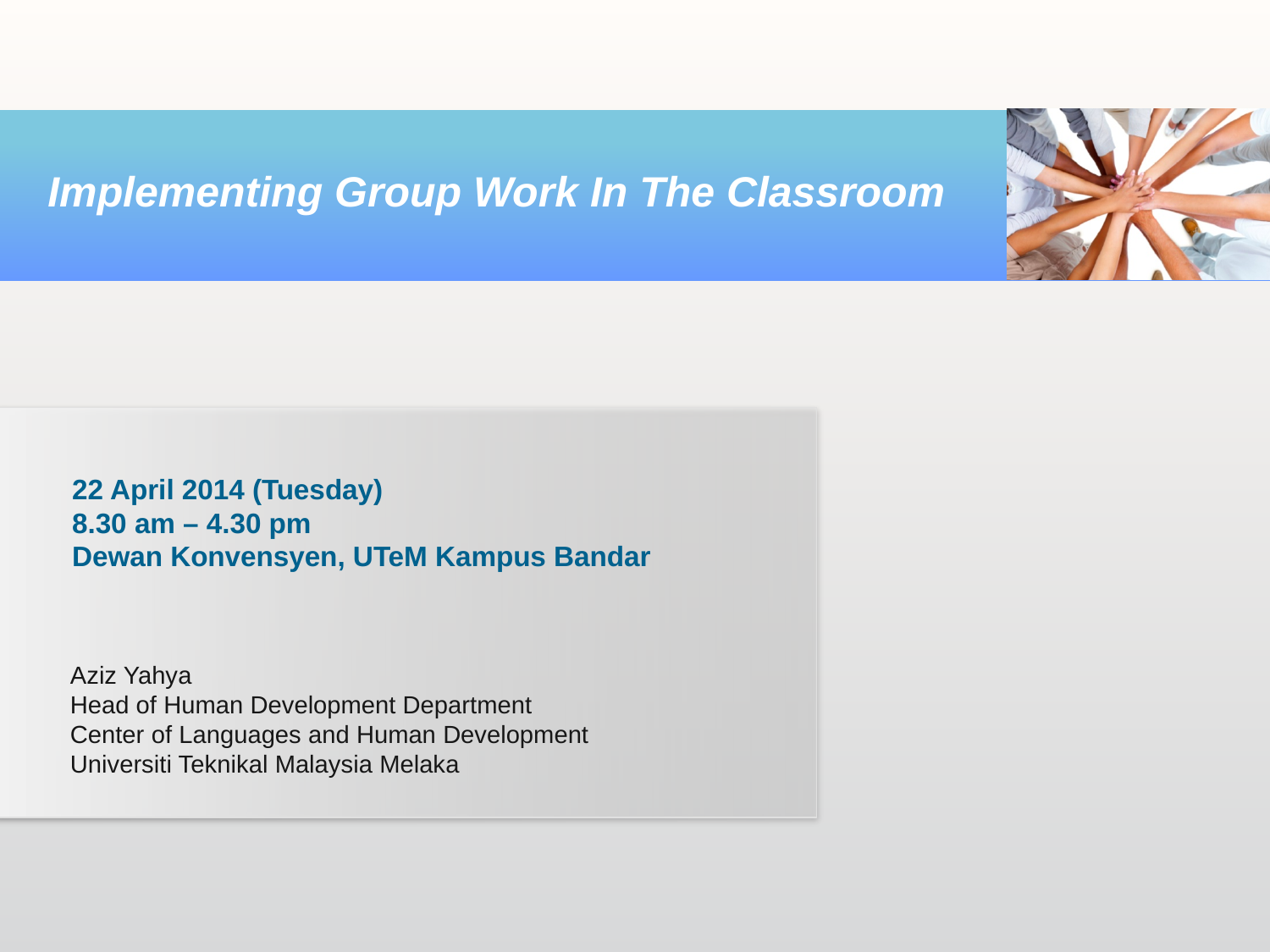

Implementing Group Work In The Classroom

22 April 2014 (Tuesday)
8.30 am – 4.30 pm
Dewan Konvensyen, UTeM Kampus Bandar

Aziz Yahya
Head of Human Development Department
Center of Languages and Human Development
Universiti Teknikal Malaysia Melaka